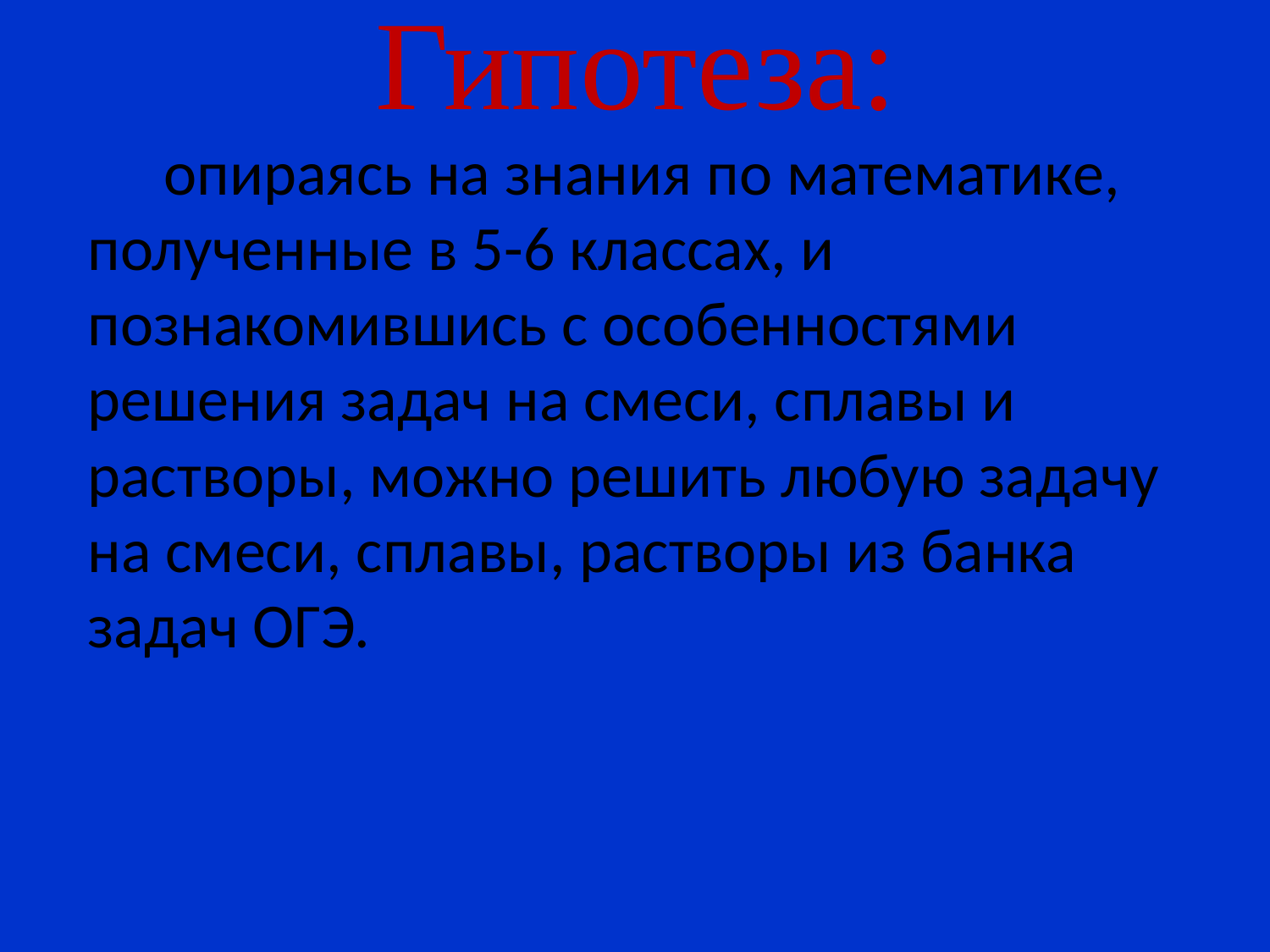

# Гипотеза:
     опираясь на знания по математике, полученные в 5-6 классах, и познакомившись с особенностями решения задач на смеси, сплавы и растворы, можно решить любую задачу на смеси, сплавы, растворы из банка задач ОГЭ.